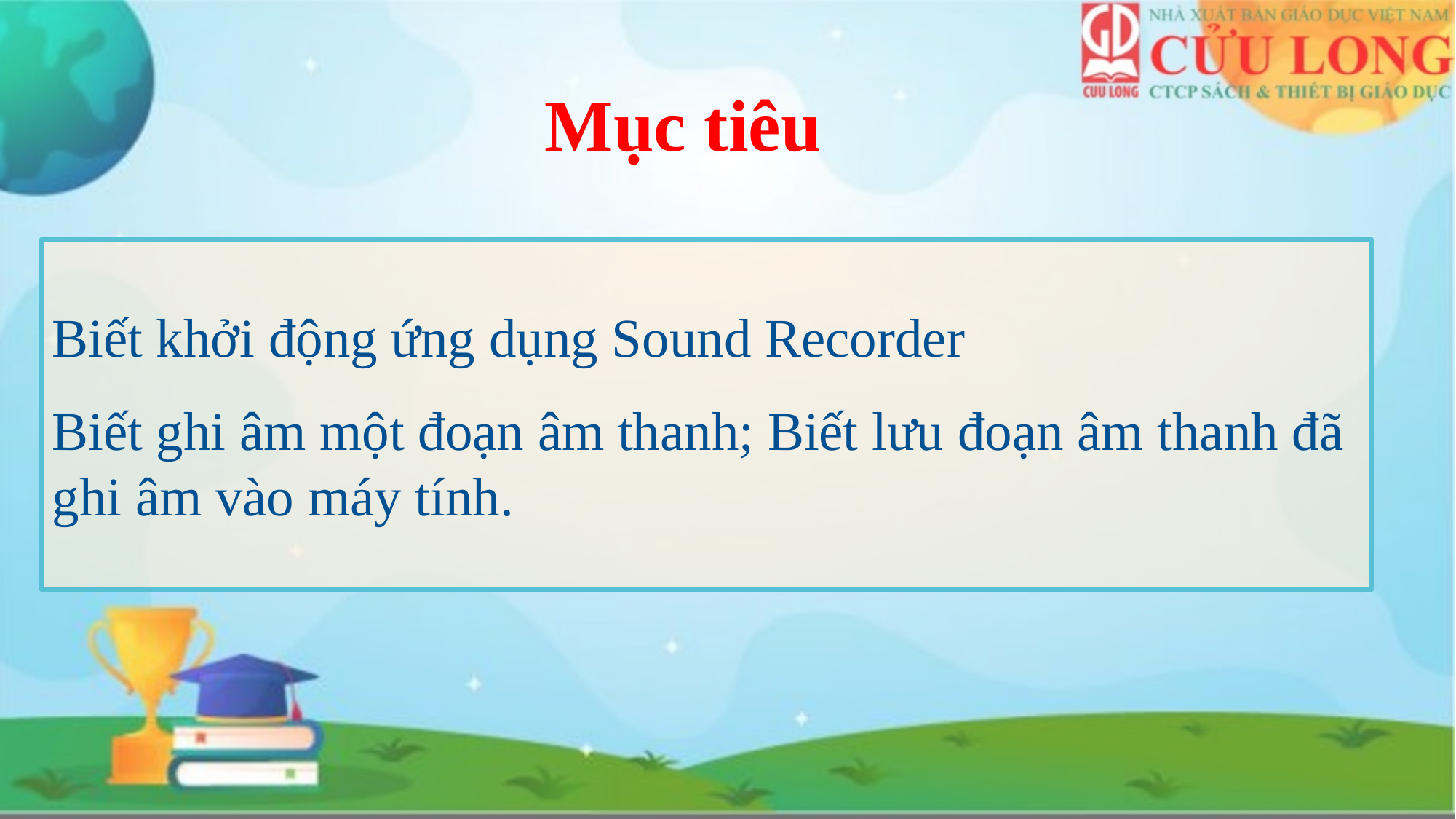

# Mục tiêu
Biết khởi động ứng dụng Sound Recorder
Biết ghi âm một đoạn âm thanh; Biết lưu đoạn âm thanh đã ghi âm vào máy tính.